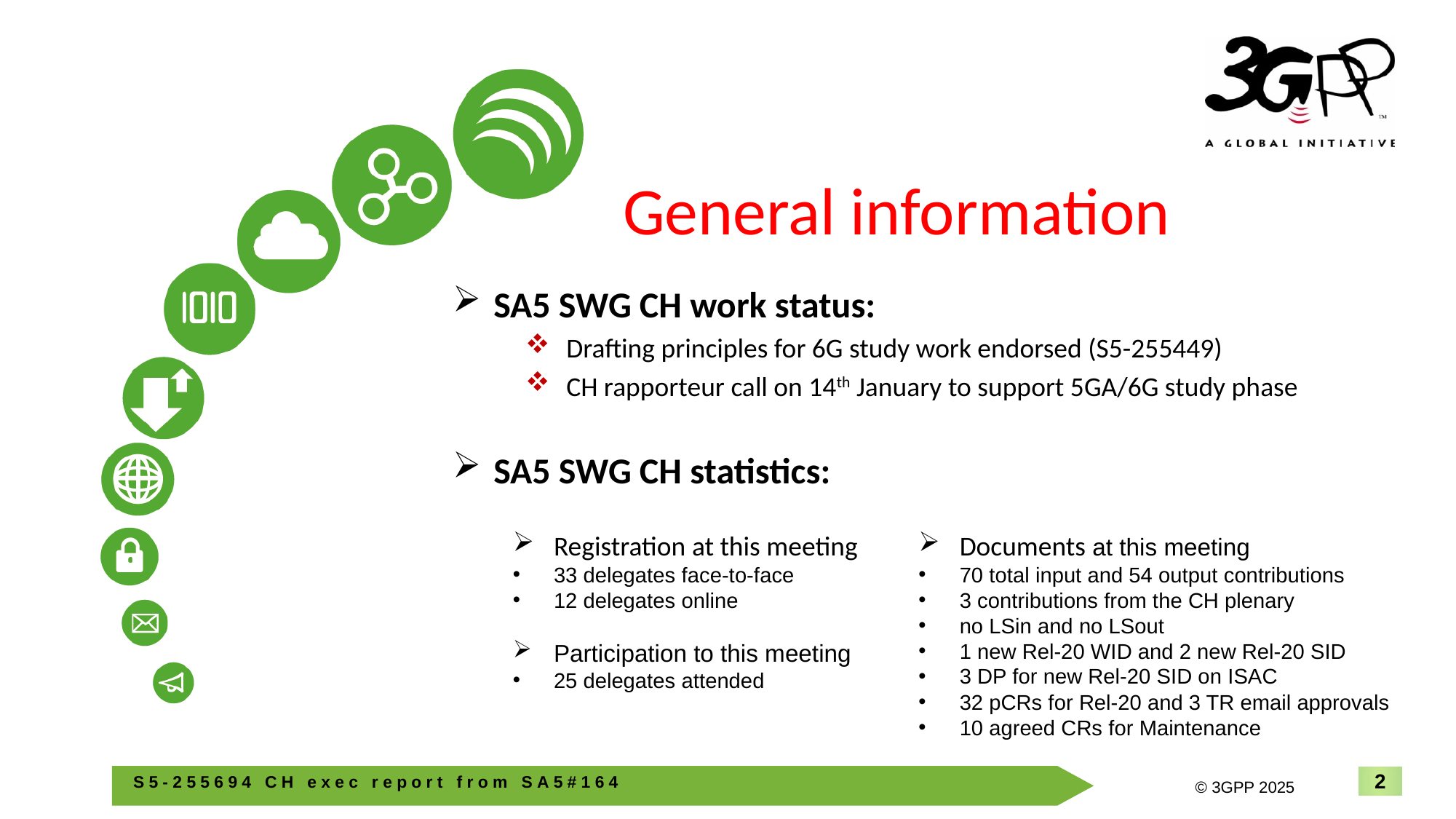

# General information
SA5 SWG CH work status:
Drafting principles for 6G study work endorsed (S5-255449)
CH rapporteur call on 14th January to support 5GA/6G study phase

SA5 SWG CH statistics:
Registration at this meeting
33 delegates face-to-face
12 delegates online

Participation to this meeting
25 delegates attended
Documents at this meeting
70 total input and 54 output contributions
3 contributions from the CH plenary
no LSin and no LSout
1 new Rel-20 WID and 2 new Rel-20 SID
3 DP for new Rel-20 SID on ISAC
32 pCRs for Rel-20 and 3 TR email approvals
10 agreed CRs for Maintenance